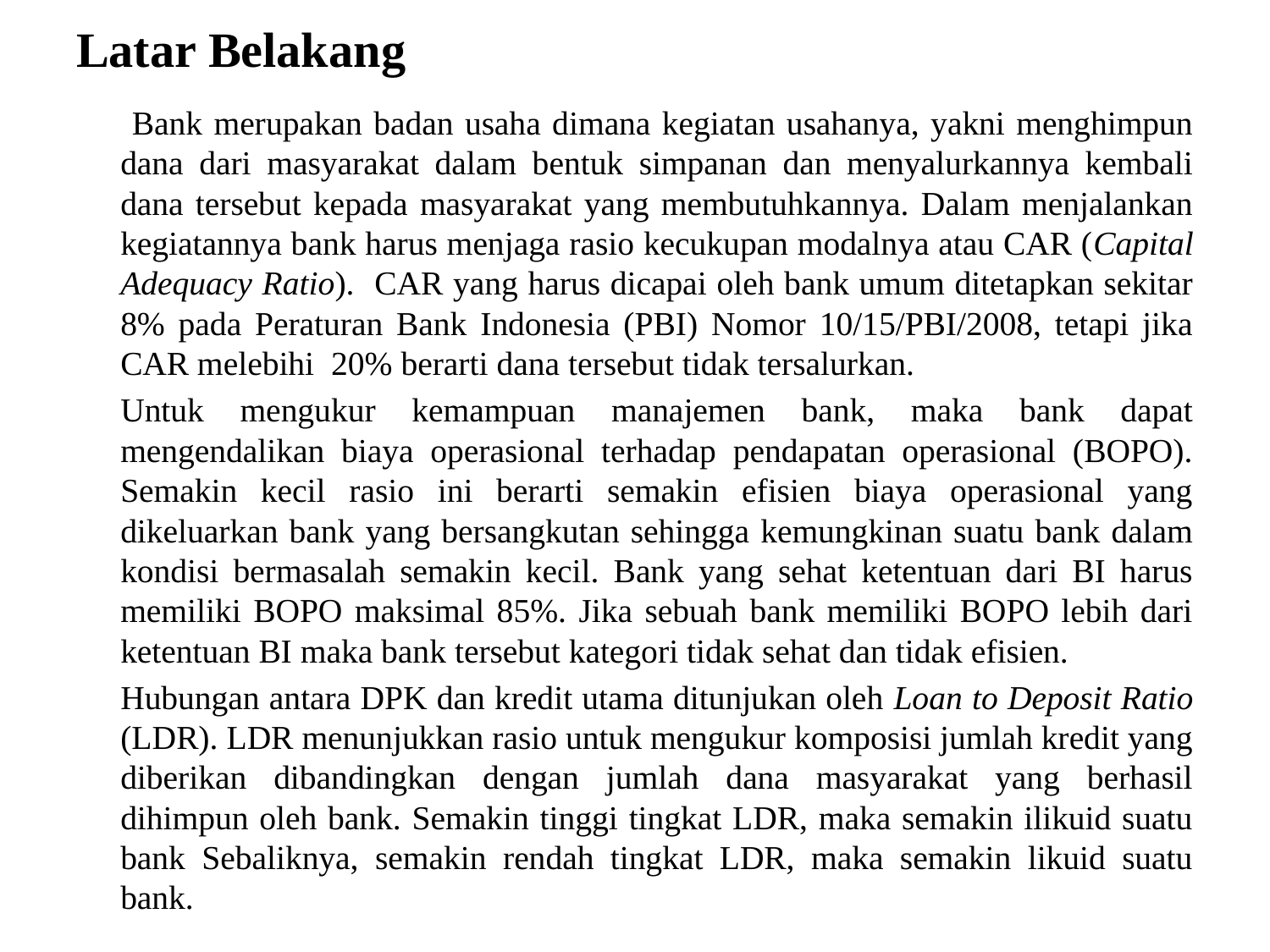

# Latar Belakang
		 Bank merupakan badan usaha dimana kegiatan usahanya, yakni menghimpun dana dari masyarakat dalam bentuk simpanan dan menyalurkannya kembali dana tersebut kepada masyarakat yang membutuhkannya. Dalam menjalankan kegiatannya bank harus menjaga rasio kecukupan modalnya atau CAR (Capital Adequacy Ratio).  CAR yang harus dicapai oleh bank umum ditetapkan sekitar 8% pada Peraturan Bank Indonesia (PBI) Nomor 10/15/PBI/2008, tetapi jika CAR melebihi  20% berarti dana tersebut tidak tersalurkan.
		Untuk mengukur kemampuan manajemen bank, maka bank dapat mengendalikan biaya operasional terhadap pendapatan operasional (BOPO). Semakin kecil rasio ini berarti semakin efisien biaya operasional yang dikeluarkan bank yang bersangkutan sehingga kemungkinan suatu bank dalam kondisi bermasalah semakin kecil. Bank yang sehat ketentuan dari BI harus memiliki BOPO maksimal 85%. Jika sebuah bank memiliki BOPO lebih dari ketentuan BI maka bank tersebut kategori tidak sehat dan tidak efisien.
		Hubungan antara DPK dan kredit utama ditunjukan oleh Loan to Deposit Ratio (LDR). LDR menunjukkan rasio untuk mengukur komposisi jumlah kredit yang diberikan dibandingkan dengan jumlah dana masyarakat yang berhasil dihimpun oleh bank. Semakin tinggi tingkat LDR, maka semakin ilikuid suatu bank Sebaliknya, semakin rendah tingkat LDR, maka semakin likuid suatu bank.